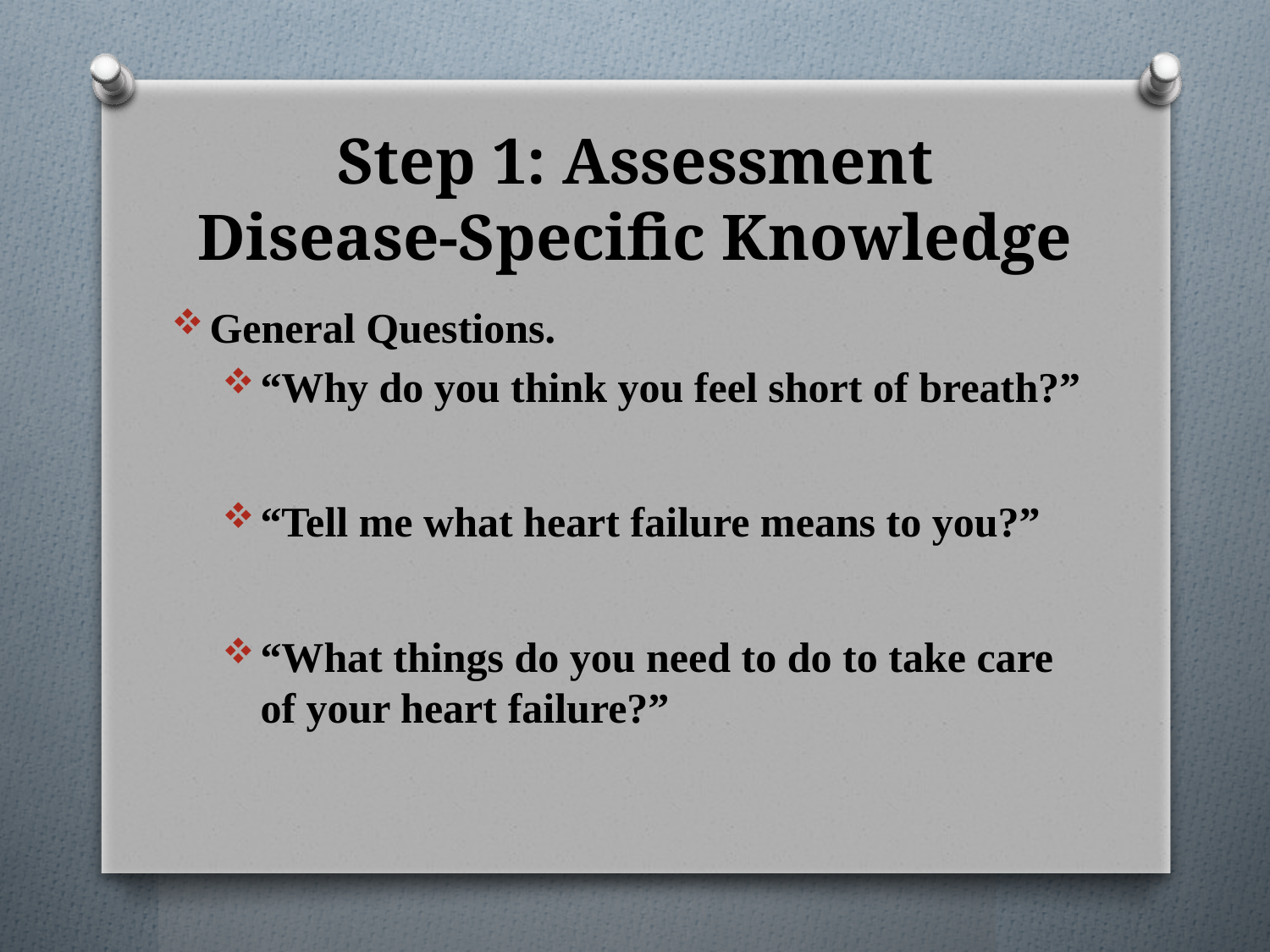

# Step 1: Assessment Disease-Specific Knowledge
General Questions.
“Why do you think you feel short of breath?”

“Tell me what heart failure means to you?”

“What things do you need to do to take care of your heart failure?”